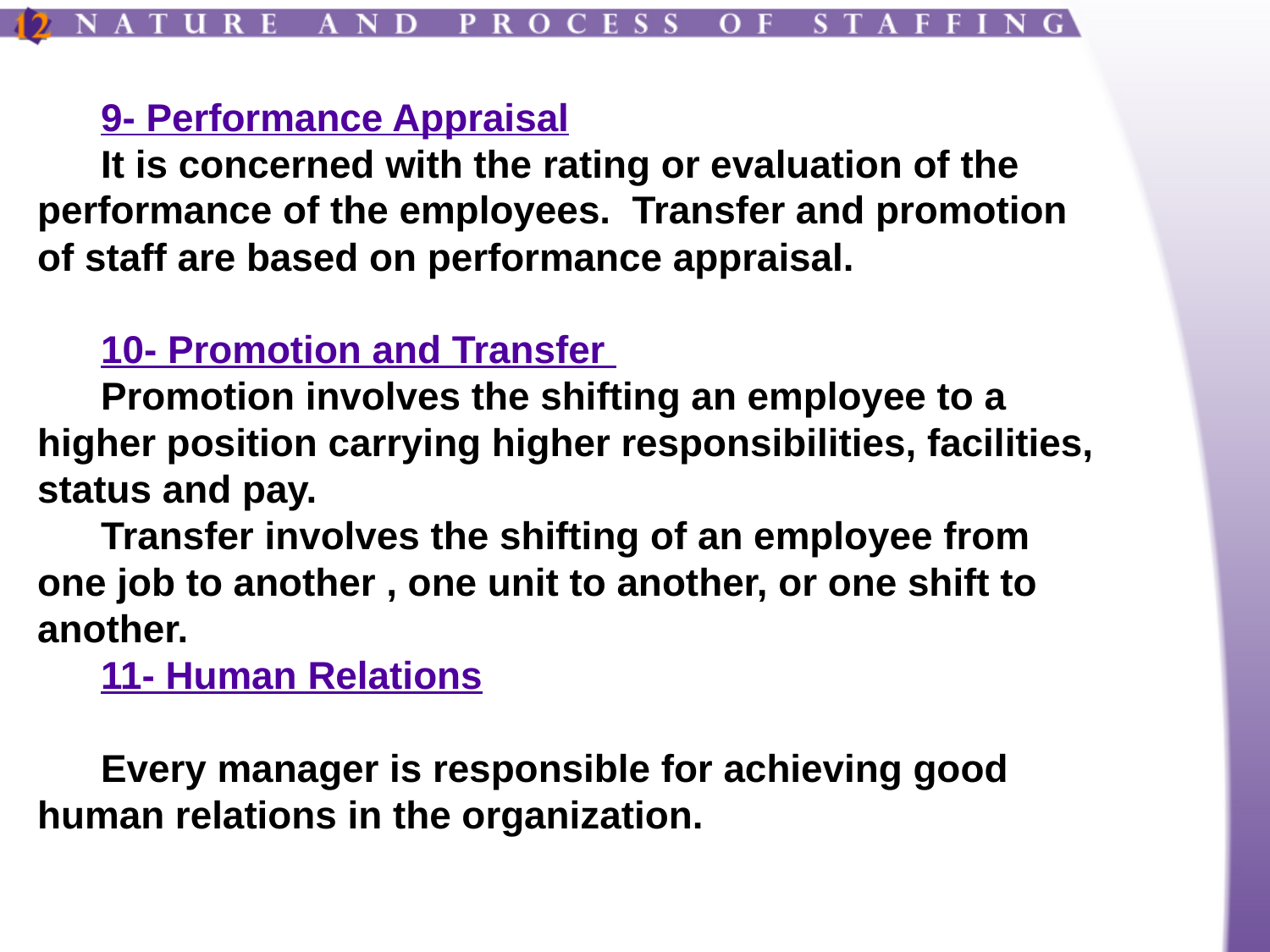

9- Performance Appraisal
It is concerned with the rating or evaluation of the performance of the employees.  Transfer and promotion of staff are based on performance appraisal.

10- Promotion and Transfer
Promotion involves the shifting an employee to a higher position carrying higher responsibilities, facilities, status and pay.
Transfer involves the shifting of an employee from one job to another , one unit to another, or one shift to another.
11- Human Relations

Every manager is responsible for achieving good human relations in the organization.